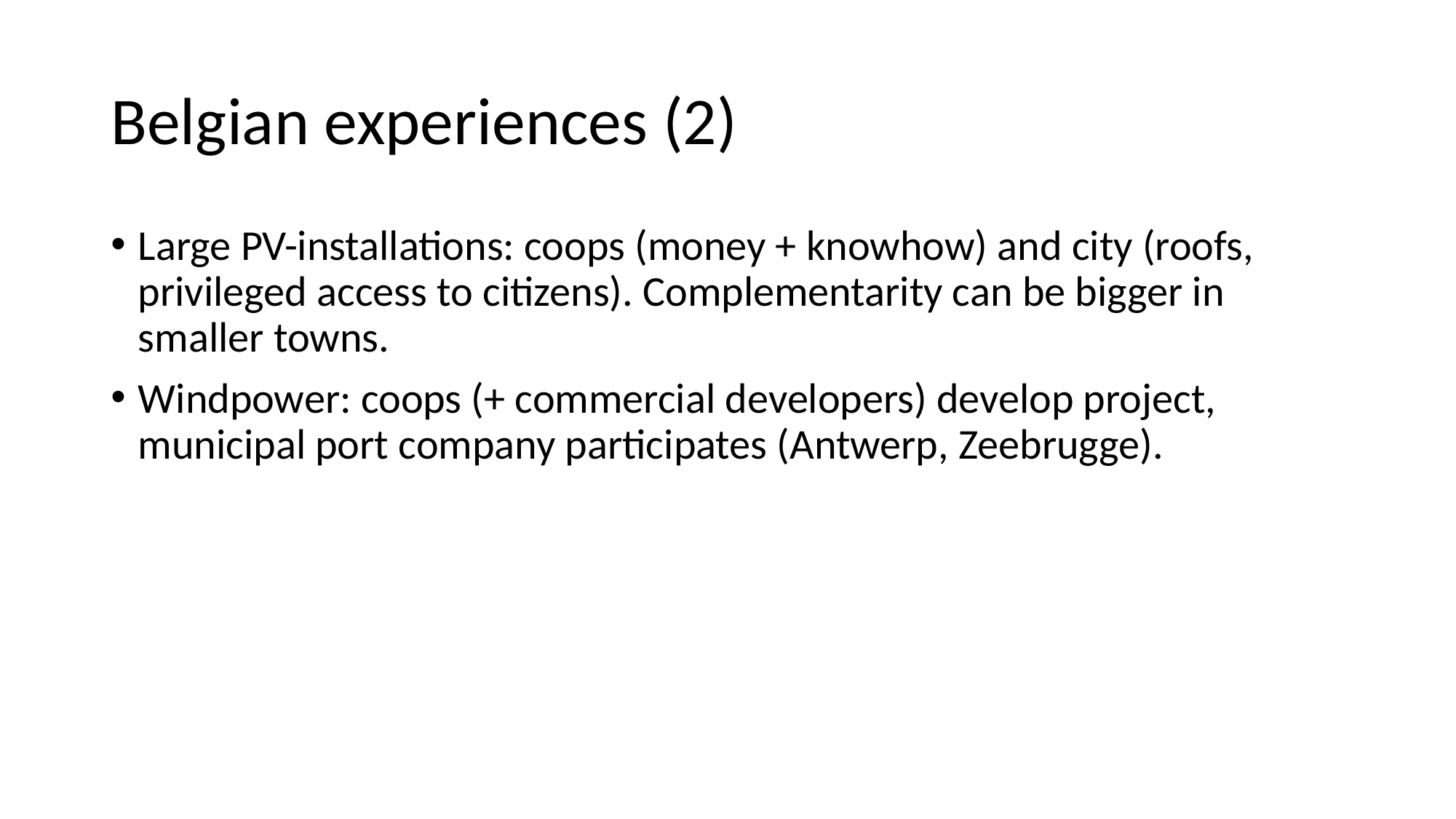

# Belgian experiences (2)
Large PV-installations: coops (money + knowhow) and city (roofs, privileged access to citizens). Complementarity can be bigger in smaller towns.
Windpower: coops (+ commercial developers) develop project, municipal port company participates (Antwerp, Zeebrugge).